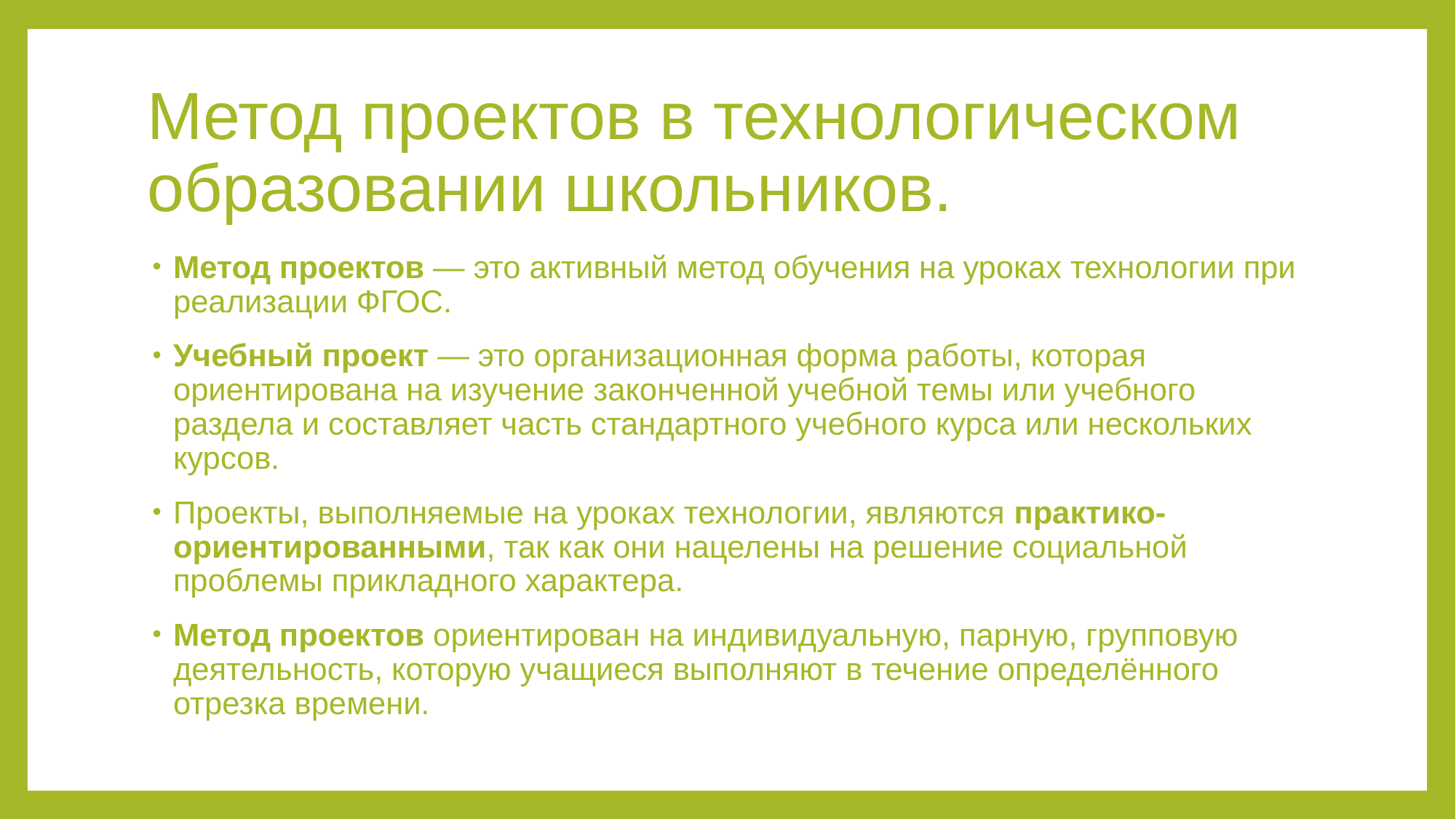

# Метод проектов в технологическом образовании школьников.
Метод проектов — это активный метод обучения на уроках технологии при реализации ФГОС.
Учебный проект — это организационная форма работы, которая ориентирована на изучение законченной учебной темы или учебного раздела и составляет часть стандартного учебного курса или нескольких курсов.
Проекты, выполняемые на уроках технологии, являются практико-ориентированными, так как они нацелены на решение социальной проблемы прикладного характера.
Метод проектов ориентирован на индивидуальную, парную, групповую деятельность, которую учащиеся выполняют в течение определённого отрезка времени.